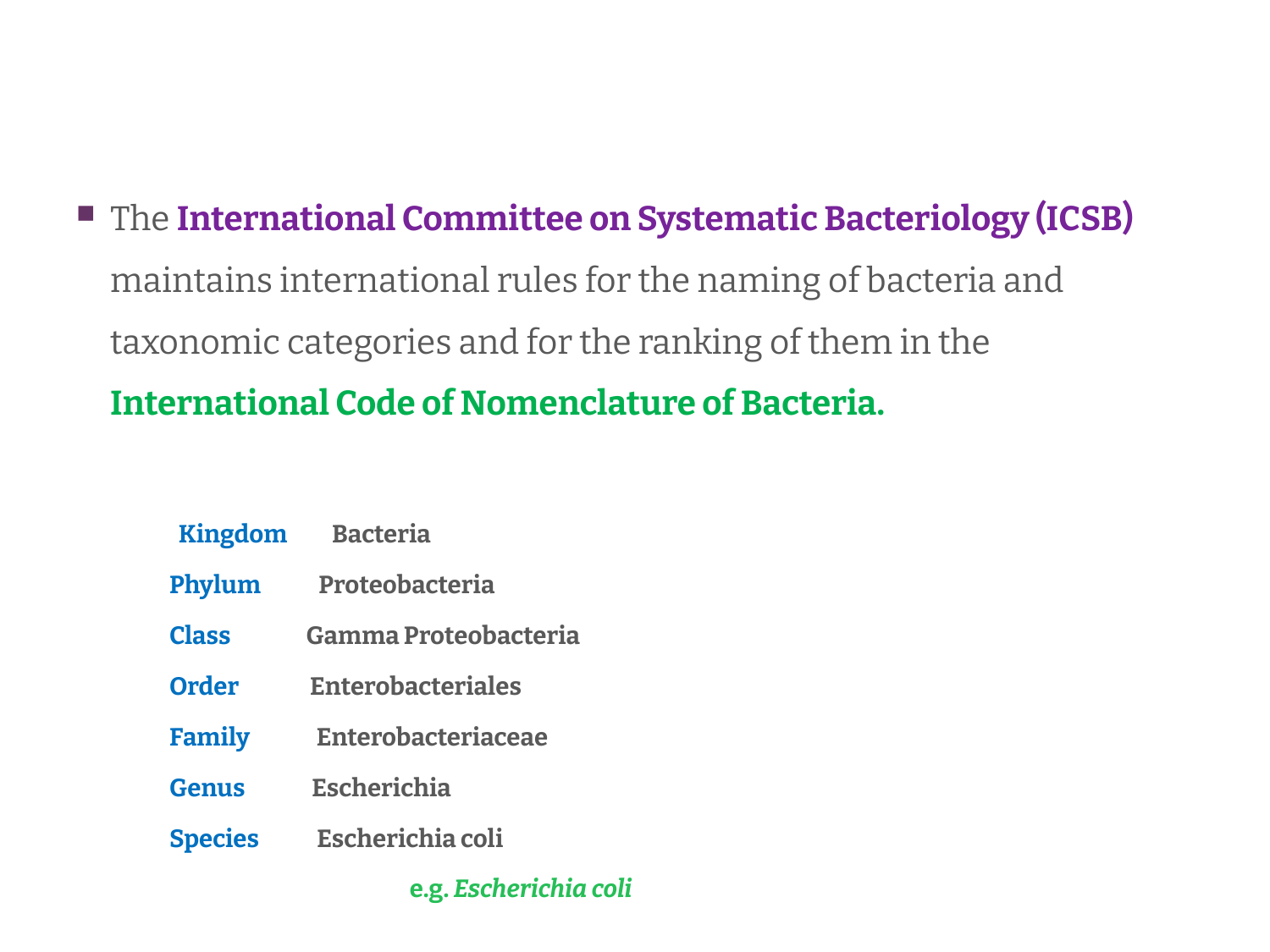

#
The International Committee on Systematic Bacteriology (ICSB) maintains international rules for the naming of bacteria and taxonomic categories and for the ranking of them in the International Code of Nomenclature of Bacteria.

                     Kingdom          Bacteria
                     Phylum             Proteobacteria
                     Class                 Gamma Proteobacteria
                     Order                Enterobacteriales
                     Family               Enterobacteriaceae
                     Genus               Escherichia
                     Species             Escherichia coli
                                                                           e.g. Escherichia coli